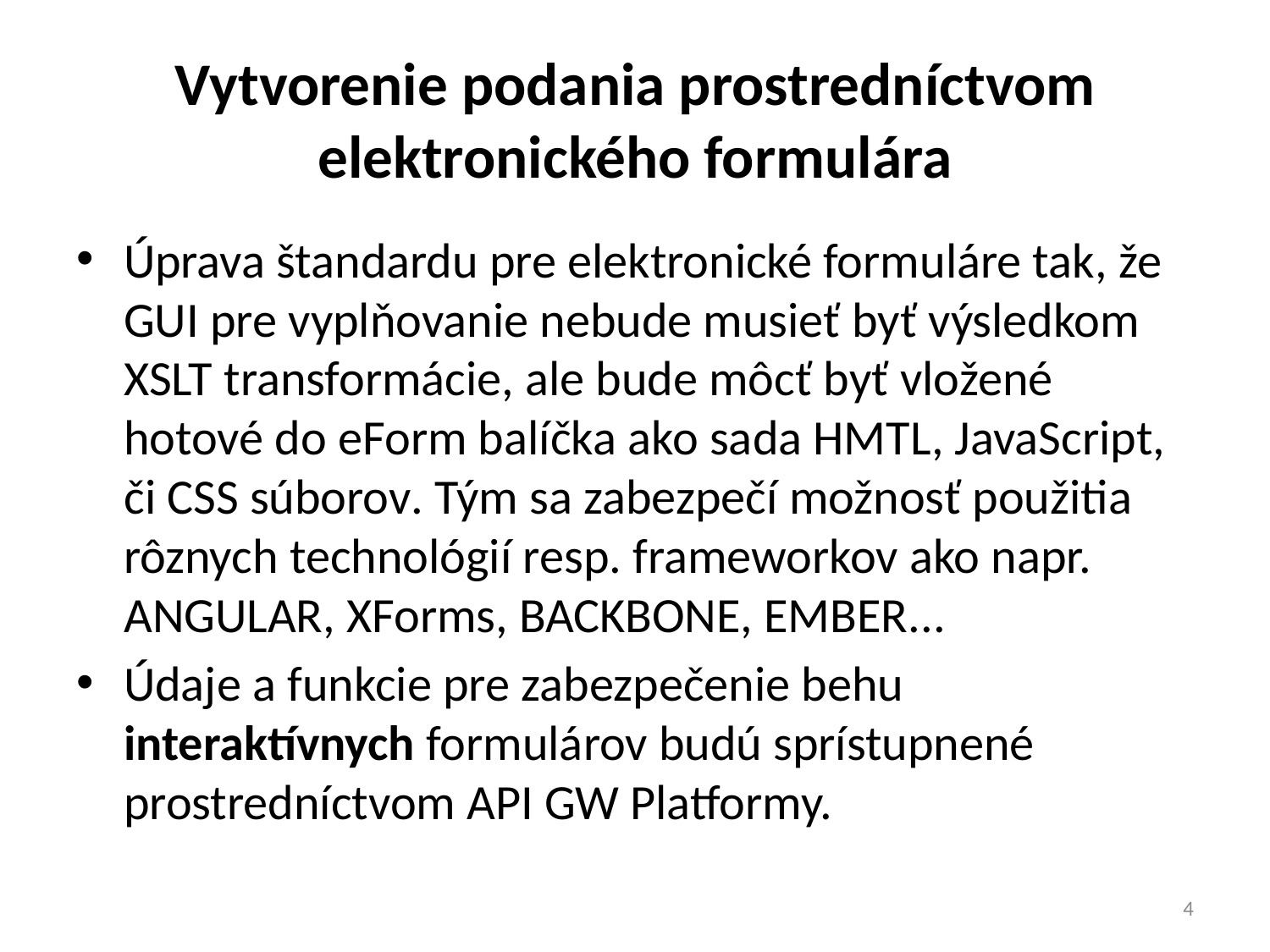

# Vytvorenie podania prostredníctvom elektronického formulára
Úprava štandardu pre elektronické formuláre tak, že GUI pre vyplňovanie nebude musieť byť výsledkom XSLT transformácie, ale bude môcť byť vložené hotové do eForm balíčka ako sada HMTL, JavaScript, či CSS súborov. Tým sa zabezpečí možnosť použitia rôznych technológií resp. frameworkov ako napr. ANGULAR, XForms, BACKBONE, EMBER...
Údaje a funkcie pre zabezpečenie behu interaktívnych formulárov budú sprístupnené prostredníctvom API GW Platformy.
4